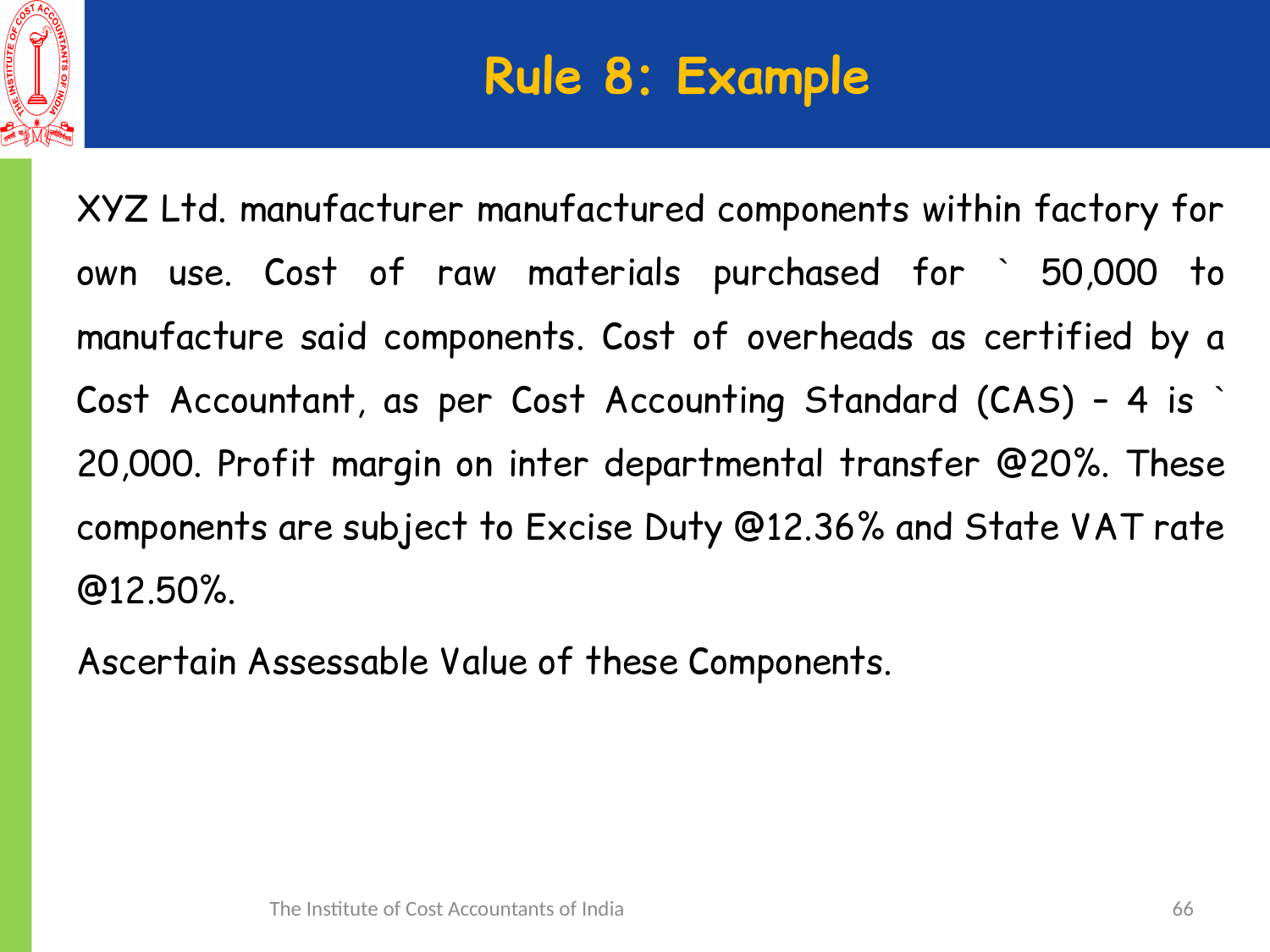

# Rule 8: Example
XYZ Ltd. manufacturer manufactured components within factory for own use. Cost of raw materials purchased for ` 50,000 to manufacture said components. Cost of overheads as certified by a Cost Accountant, as per Cost Accounting Standard (CAS) – 4 is ` 20,000. Profit margin on inter departmental transfer @20%. These components are subject to Excise Duty @12.36% and State VAT rate @12.50%.
Ascertain Assessable Value of these Components.
The Institute of Cost Accountants of India
66